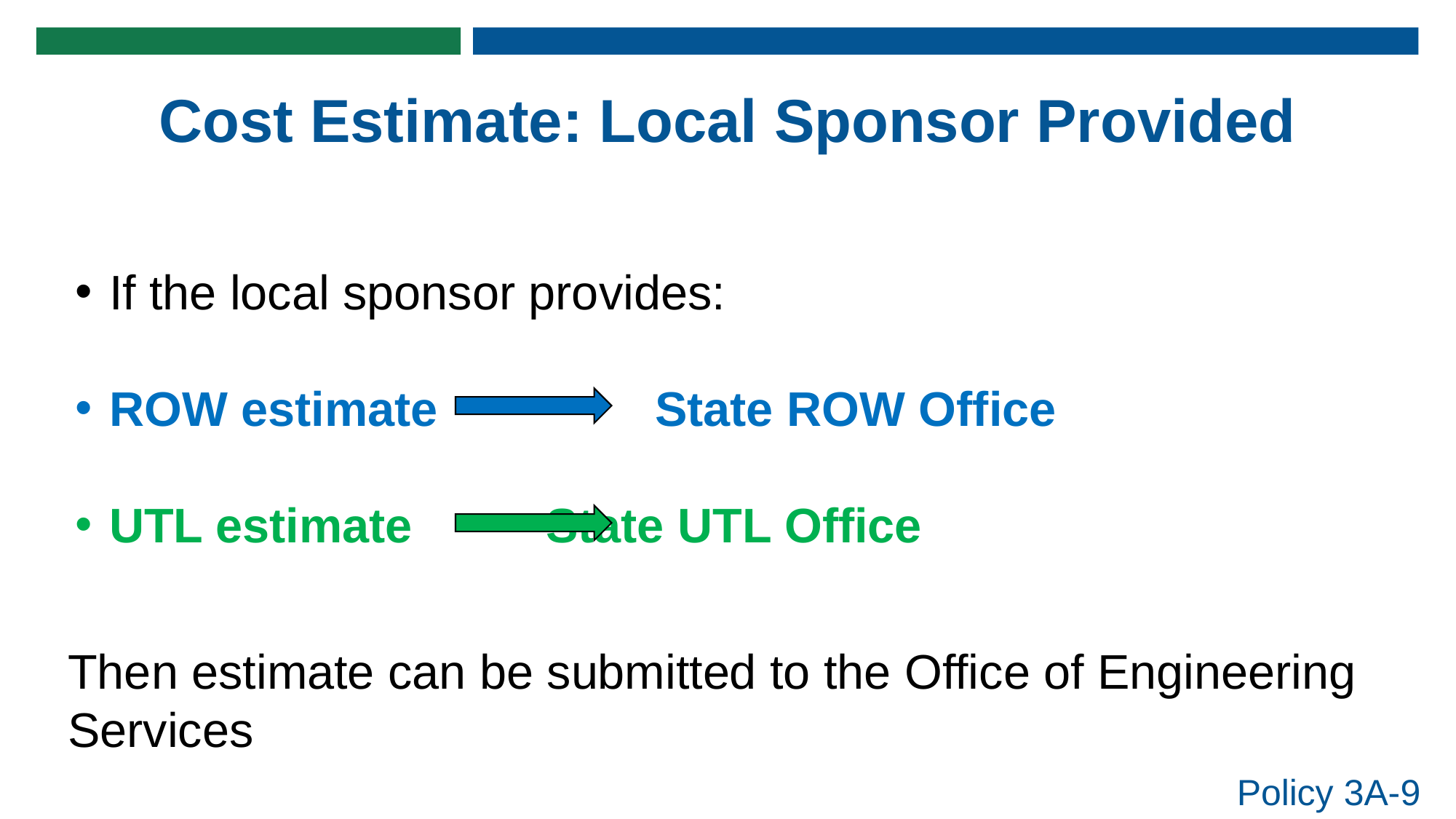

Cost Estimate: Local Sponsor Provided
If the local sponsor provides:

ROW estimate 		State ROW Office

UTL estimate 		State UTL Office

Then estimate can be submitted to the Office of Engineering Services
Policy 3A-9